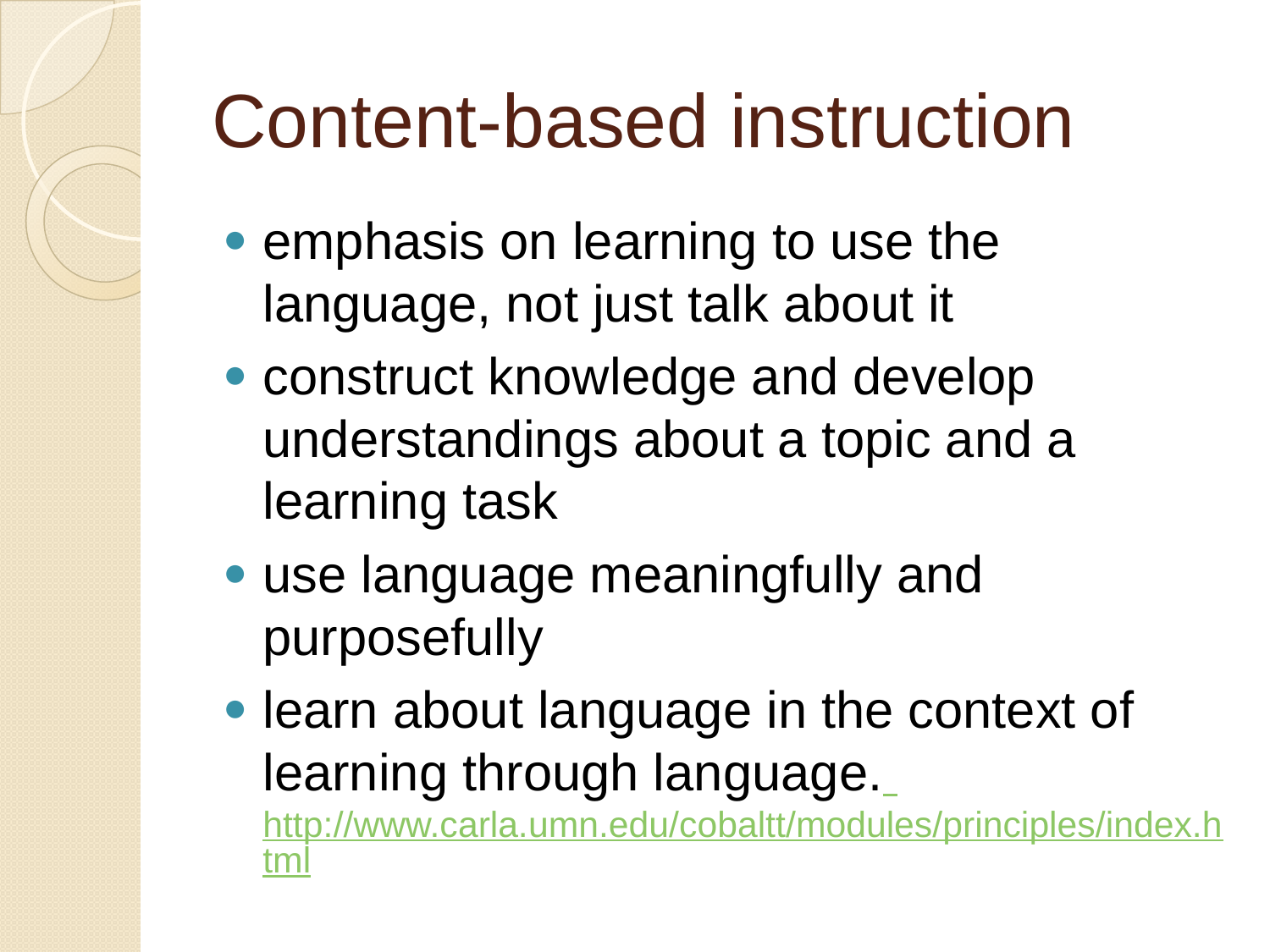

# Content-based instruction
emphasis on learning to use the language, not just talk about it
construct knowledge and develop understandings about a topic and a learning task
use language meaningfully and purposefully
learn about language in the context of learning through language. http://www.carla.umn.edu/cobaltt/modules/principles/index.html